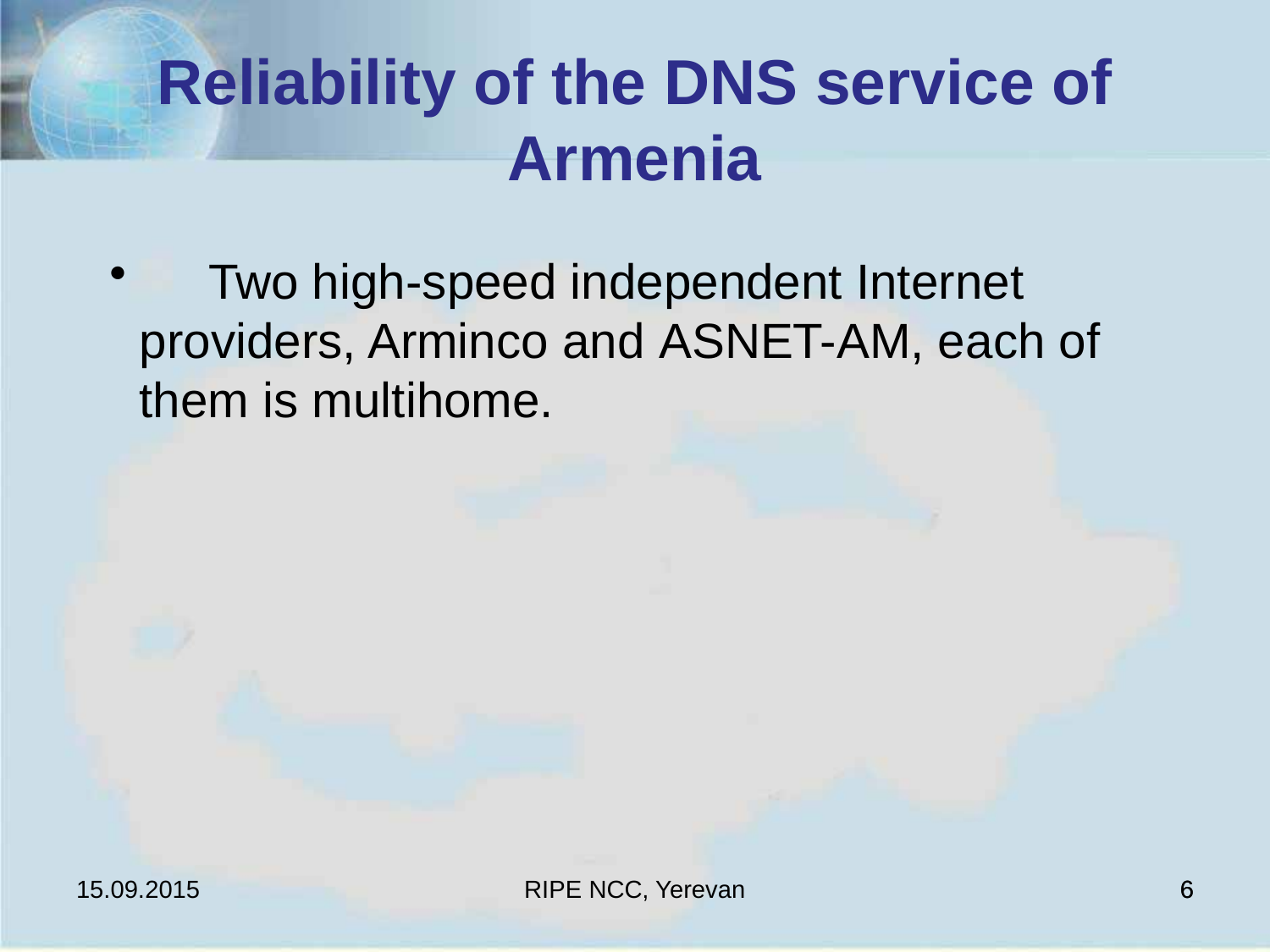

# Reliability of the DNS service of Armenia
     Two high-speed independent Internet providers, Arminco and ASNET-AM, each of them is multihome.

15.09.2015
RIPE NCC, Yerevan
6
6